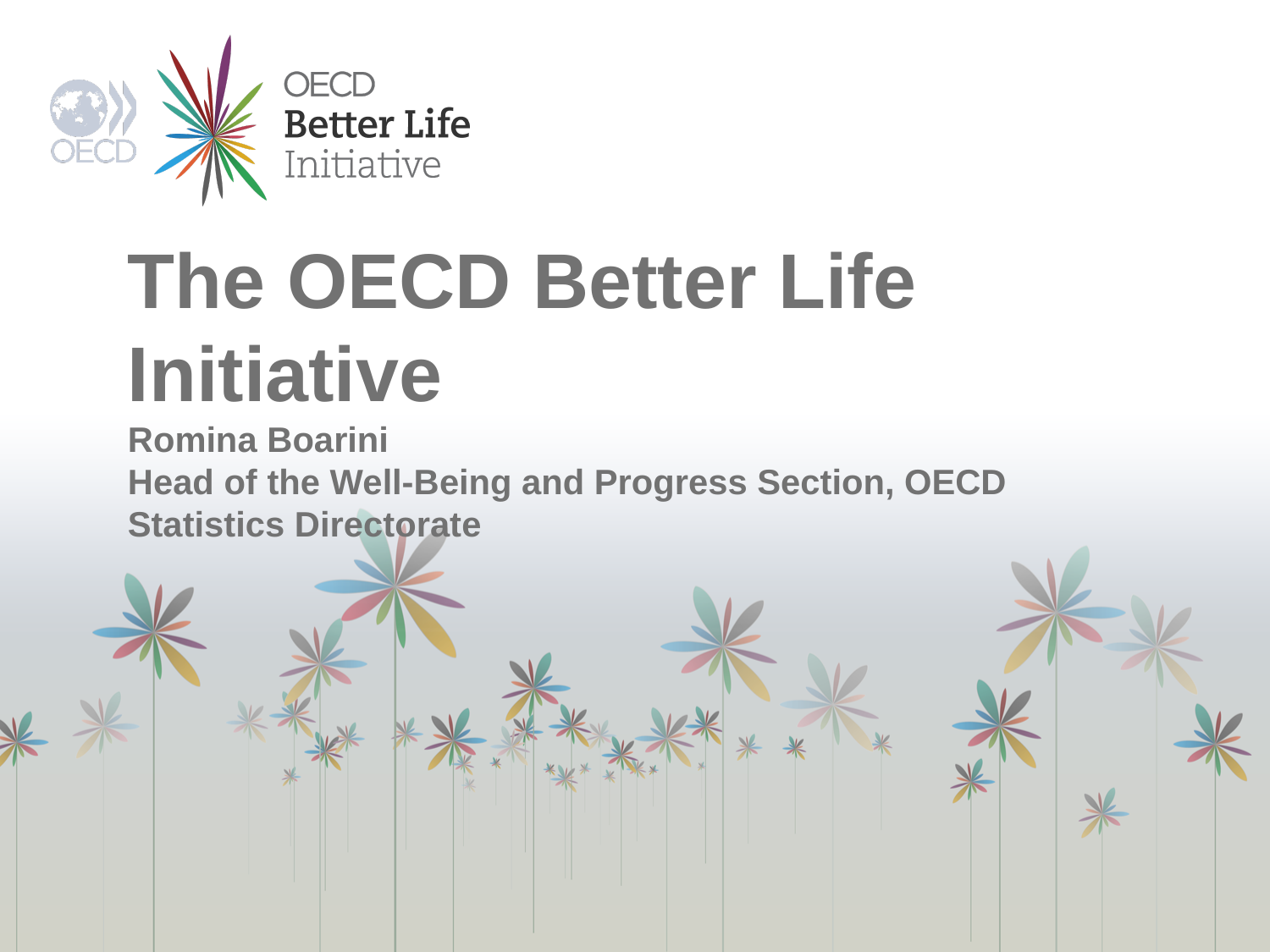

# The OECD Better Life Initiative Romina Boarini Head of the Well-Being and Progress Section, OECD Statistics Directorate